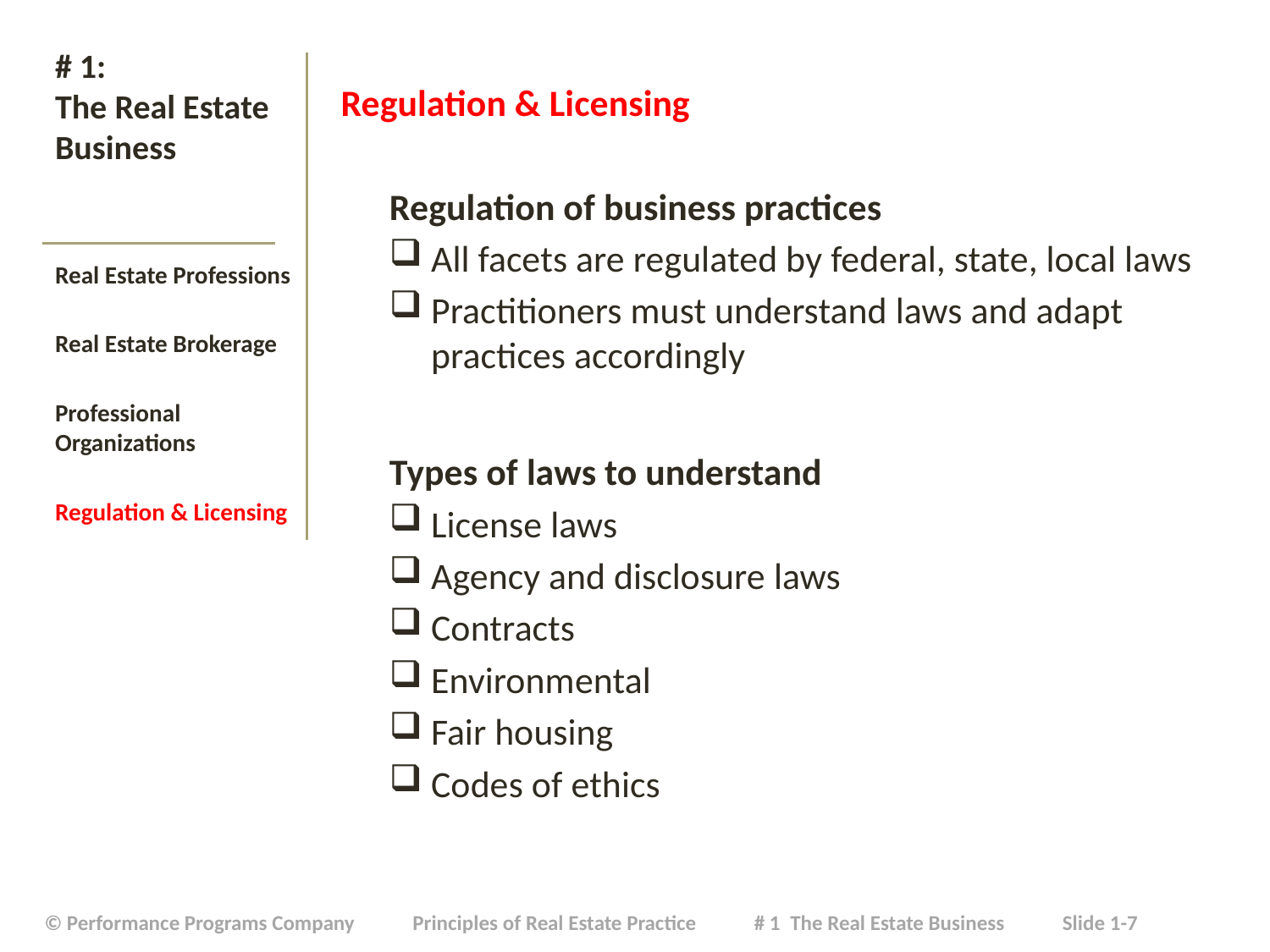

# # 1: The Real Estate Business

Regulation & Licensing

Regulation of business practices
All facets are regulated by federal, state, local laws
Practitioners must understand laws and adapt practices accordingly

Types of laws to understand
License laws
Agency and disclosure laws
Contracts
Environmental
Fair housing
Codes of ethics

Real Estate Professions

Real Estate Brokerage

Professional Organizations

Regulation & Licensing

| © Performance Programs Company Principles of Real Estate Practice # 1 The Real Estate Business Slide 1-7 |
| --- |